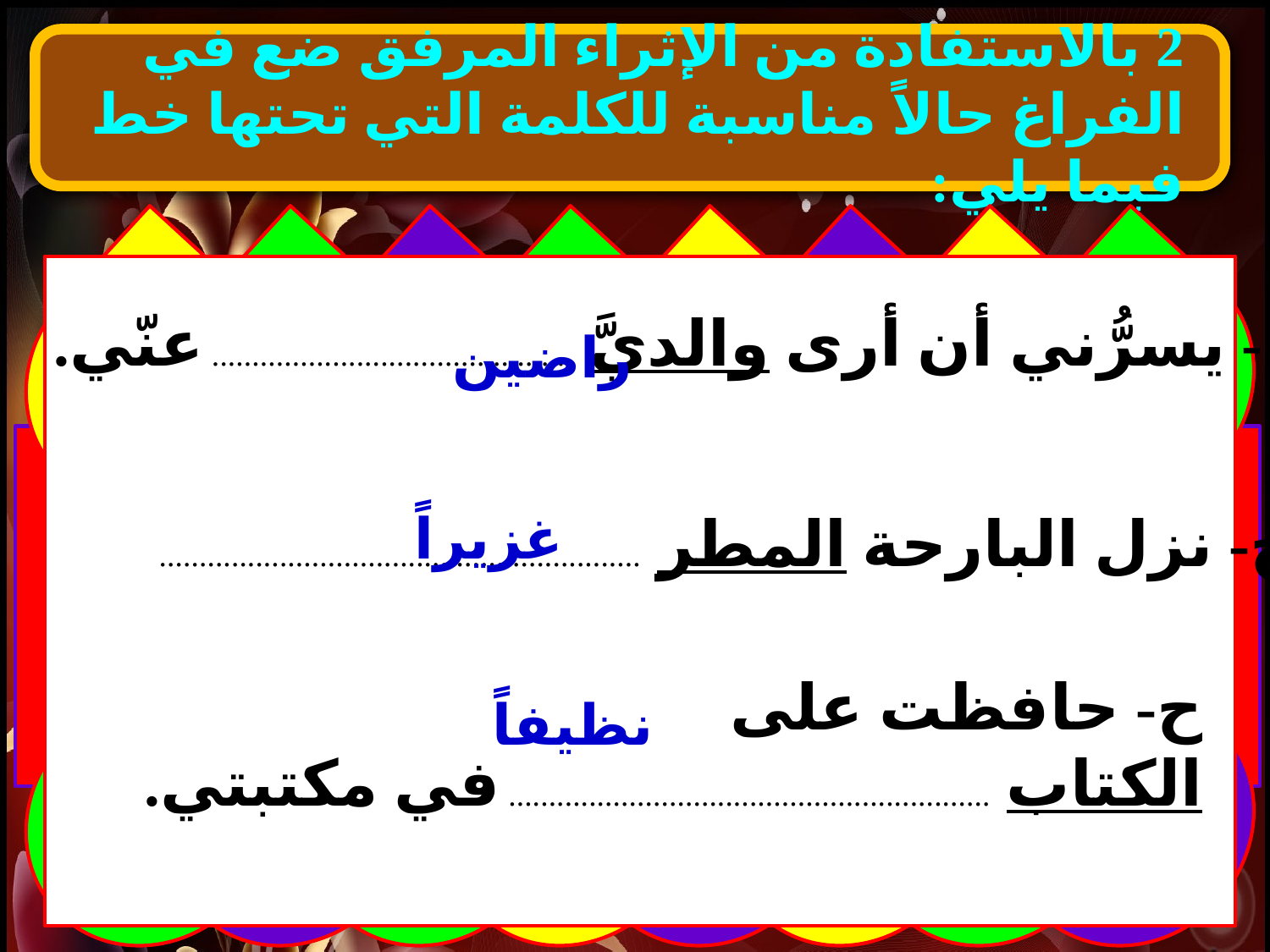

2 بالاستفادة من الإثراء المرفق ضع في الفراغ حالاً مناسبة للكلمة التي تحتها خط فيما يلي:

ث- يسرُّني أن أرى والديَّ ............................................. عنّي.
راضين
غزيراً
ج- نزل البارحة المطر ............................................................
ح- حافظت على الكتاب ............................................................ في مكتبتي.
نظيفاً